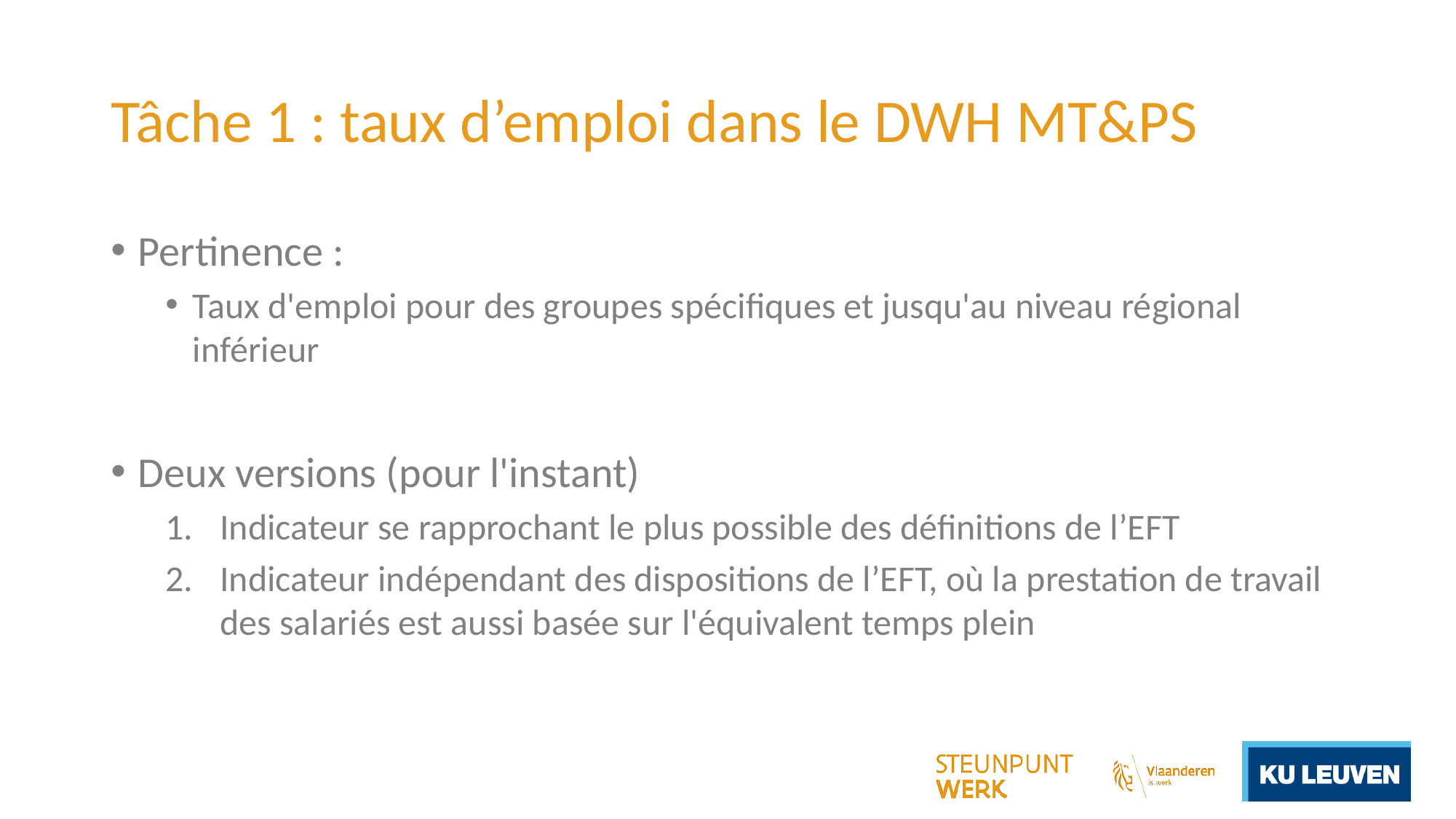

# Tâche 1 : taux d’emploi dans le DWH MT&PS
Pertinence :
Taux d'emploi pour des groupes spécifiques et jusqu'au niveau régional inférieur

Deux versions (pour l'instant)
Indicateur se rapprochant le plus possible des définitions de l’EFT
Indicateur indépendant des dispositions de l’EFT, où la prestation de travail des salariés est aussi basée sur l'équivalent temps plein